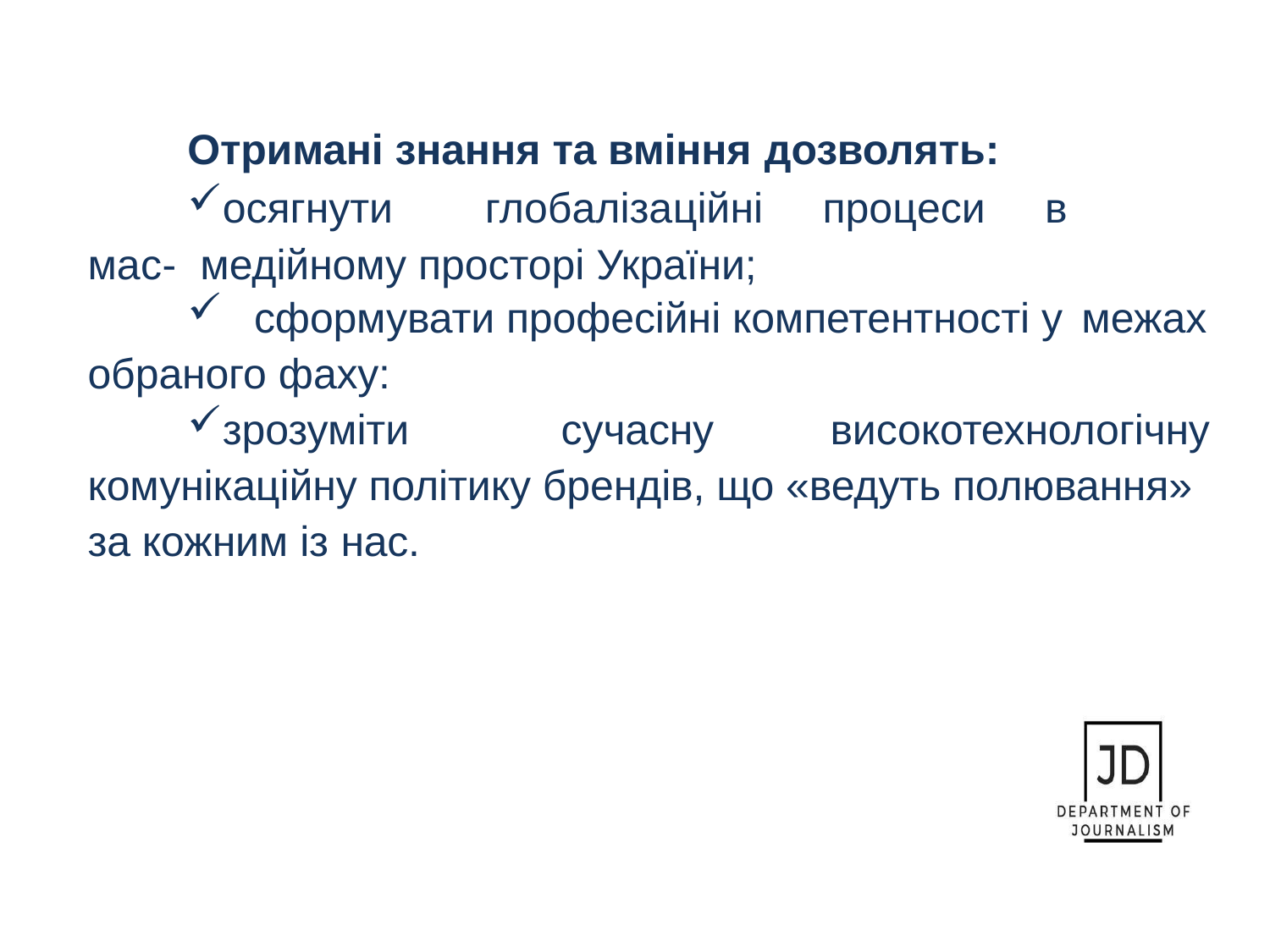

Отримані знання та вміння дозволять:
осягнути	глобалізаційні	процеси	в	мас-  медійному просторі України;
сформувати професійні компетентності у межах
обраного фаху:
зрозуміти	сучасну	високотехнологічну
комунікаційну політику брендів, що «ведуть полювання»  за кожним із нас.